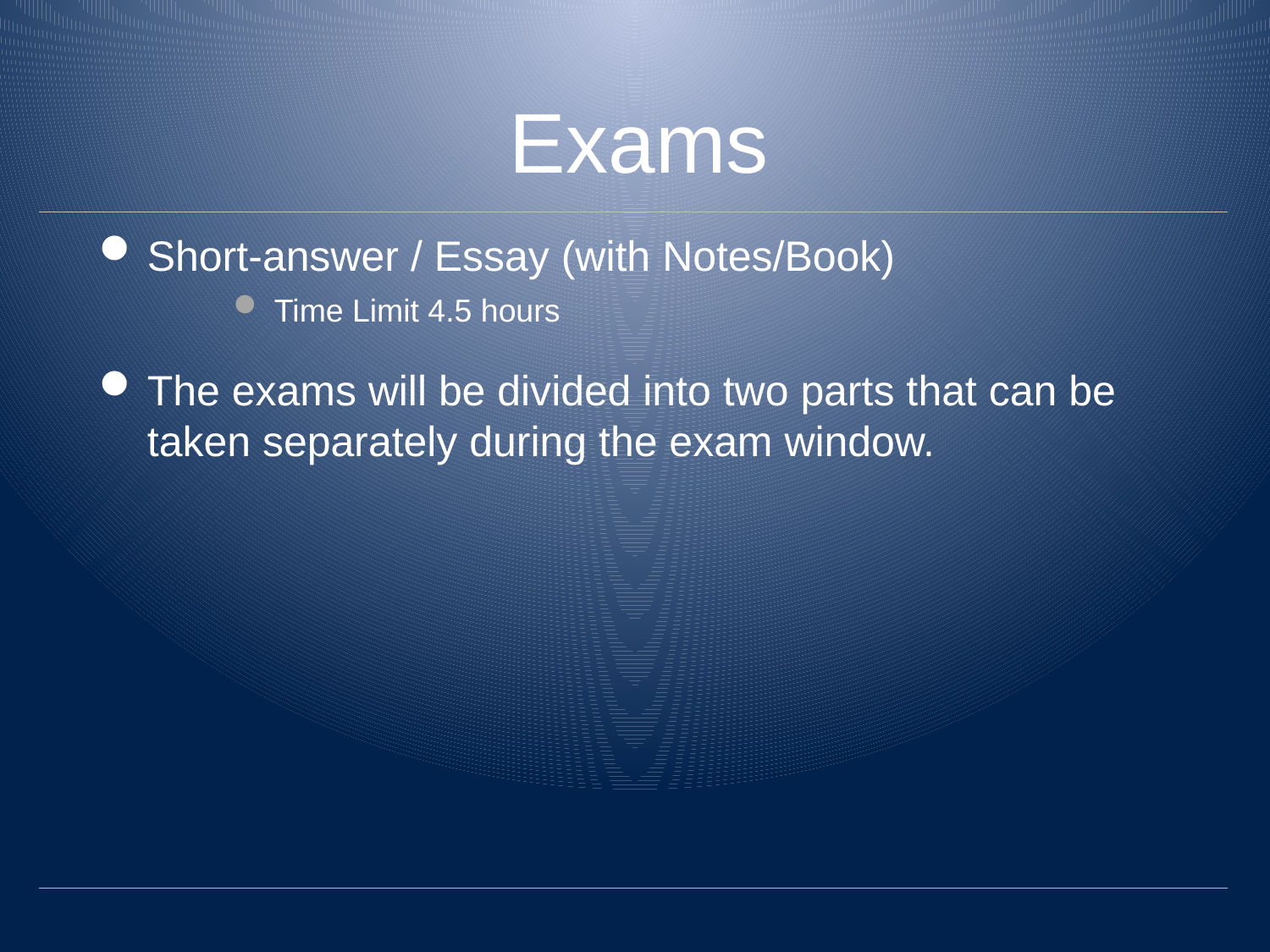

# Exams
Short-answer / Essay (with Notes/Book)
Time Limit 4.5 hours
The exams will be divided into two parts that can be taken separately during the exam window.